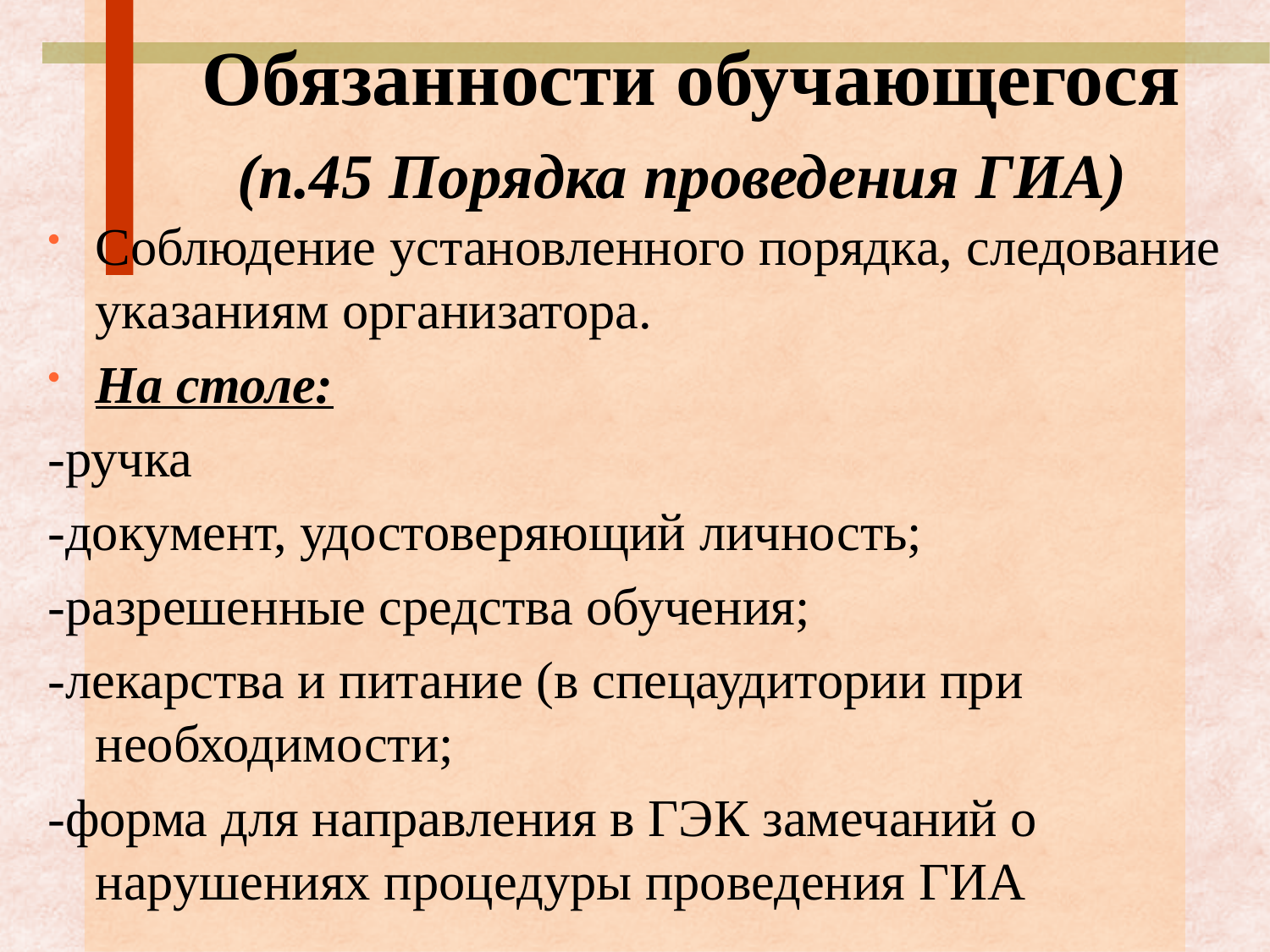

# Обязанности обучающегося (п.45 Порядка проведения ГИА)
Соблюдение установленного порядка, следование указаниям организатора.
На столе:
-ручка
-документ, удостоверяющий личность;
-разрешенные средства обучения;
-лекарства и питание (в спецаудитории при необходимости;
-форма для направления в ГЭК замечаний о нарушениях процедуры проведения ГИА